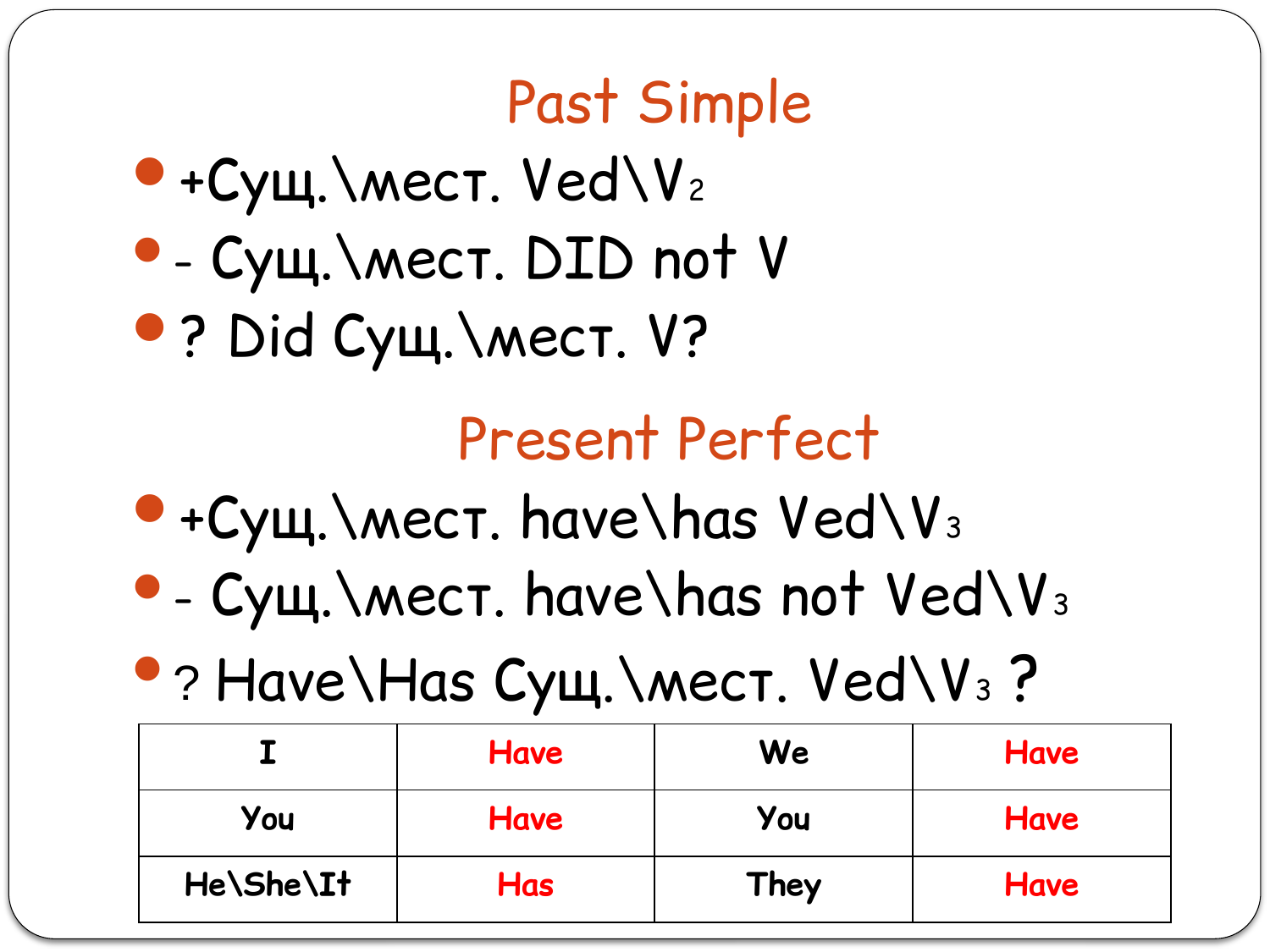

Past Simple
+Сущ.\мест. Ved\V2
- Сущ.\мест. DID not V
? Did Сущ.\мест. V?
Present Perfect
+Сущ.\мест. have\has Ved\V3
- Сущ.\мест. have\has not Ved\V3
? Have\Has Сущ.\мест. Ved\V3  ?

| I | Have | We | Have |
| --- | --- | --- | --- |
| You | Have | You | Have |
| He\She\It | Has | They | Have |